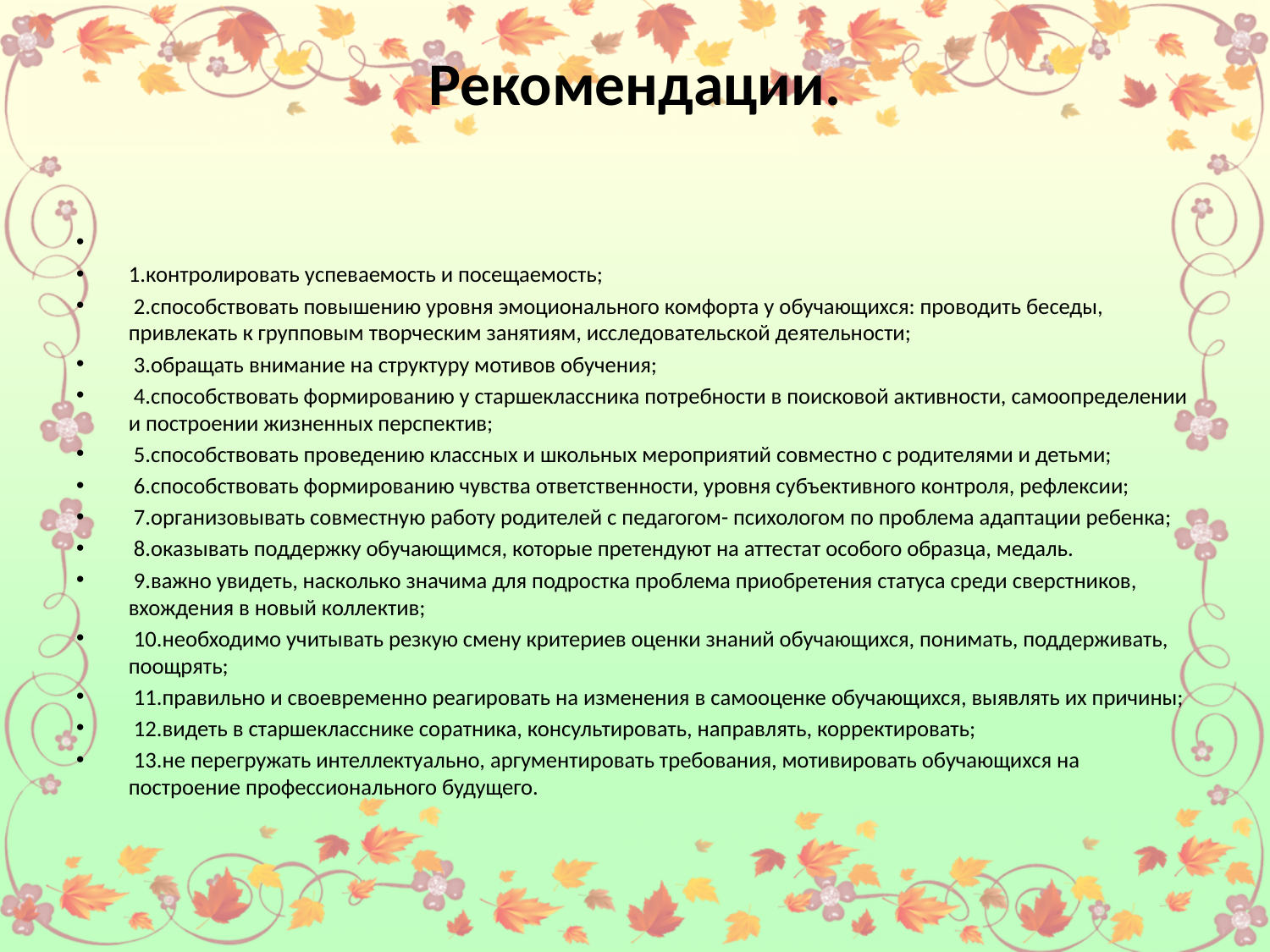

# Рекомендации.

1.контролировать успеваемость и посещаемость;
 2.способствовать повышению уровня эмоционального комфорта у обучающихся: проводить беседы, привлекать к групповым творческим занятиям, исследовательской деятельности;
 3.обращать внимание на структуру мотивов обучения;
 4.способствовать формированию у старшеклассника потребности в поисковой активности, самоопределении и построении жизненных перспектив;
 5.способствовать проведению классных и школьных мероприятий совместно с родителями и детьми;
 6.способствовать формированию чувства ответственности, уровня субъективного контроля, рефлексии;
 7.организовывать совместную работу родителей с педагогом- психологом по проблема адаптации ребенка;
 8.оказывать поддержку обучающимся, которые претендуют на аттестат особого образца, медаль.
 9.важно увидеть, насколько значима для подростка проблема приобретения статуса среди сверстников, вхождения в новый коллектив;
 10.необходимо учитывать резкую смену критериев оценки знаний обучающихся, понимать, поддерживать, поощрять;
 11.правильно и своевременно реагировать на изменения в самооценке обучающихся, выявлять их причины;
 12.видеть в старшекласснике соратника, консультировать, направлять, корректировать;
 13.не перегружать интеллектуально, аргументировать требования, мотивировать обучающихся на построение профессионального будущего.